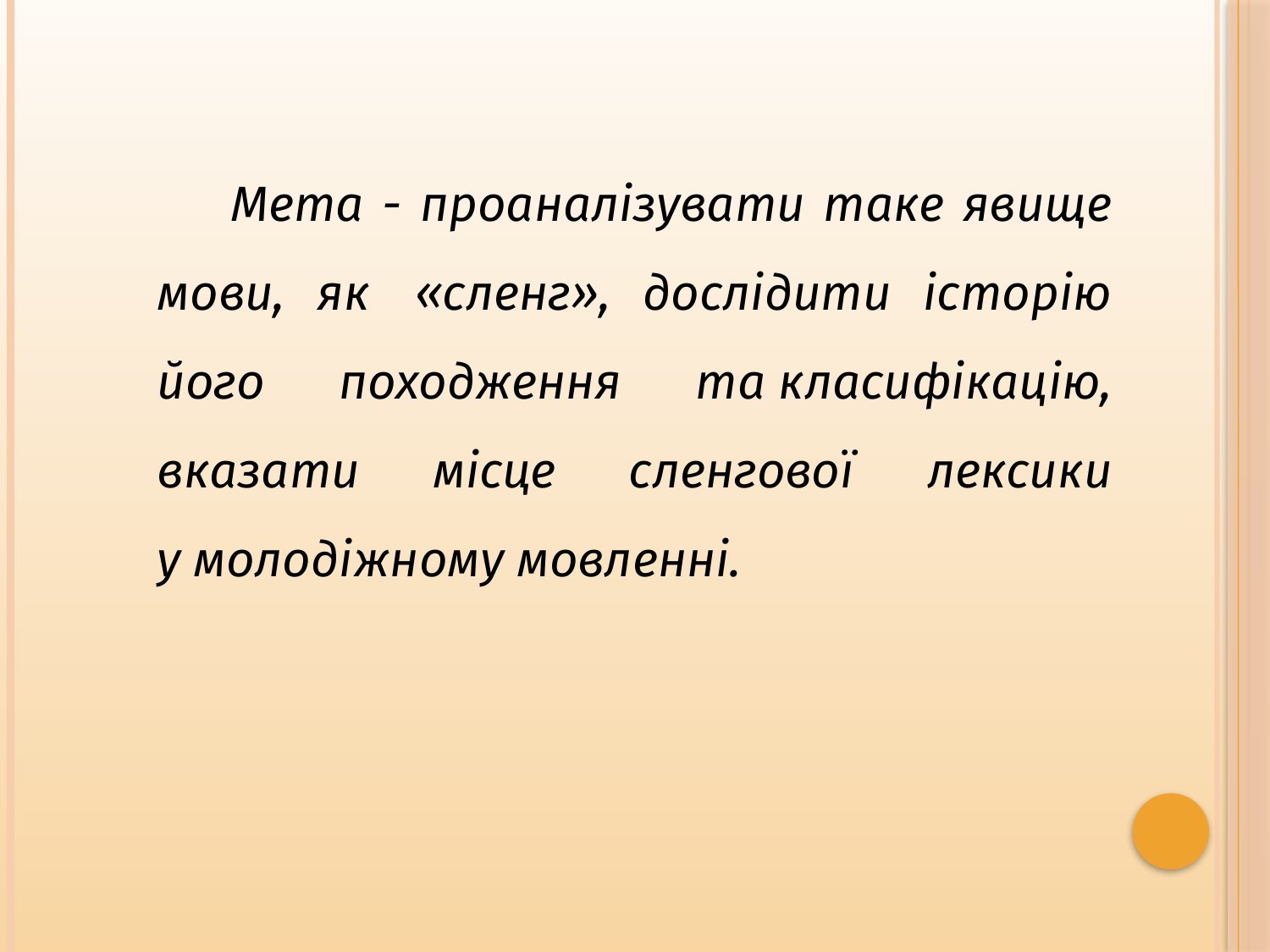

Мета - проаналізувати таке явище мови, як  «сленг», дослідити історію його походження та класифікацію, вказати місце сленгової лексики у молодіжному мовленні.